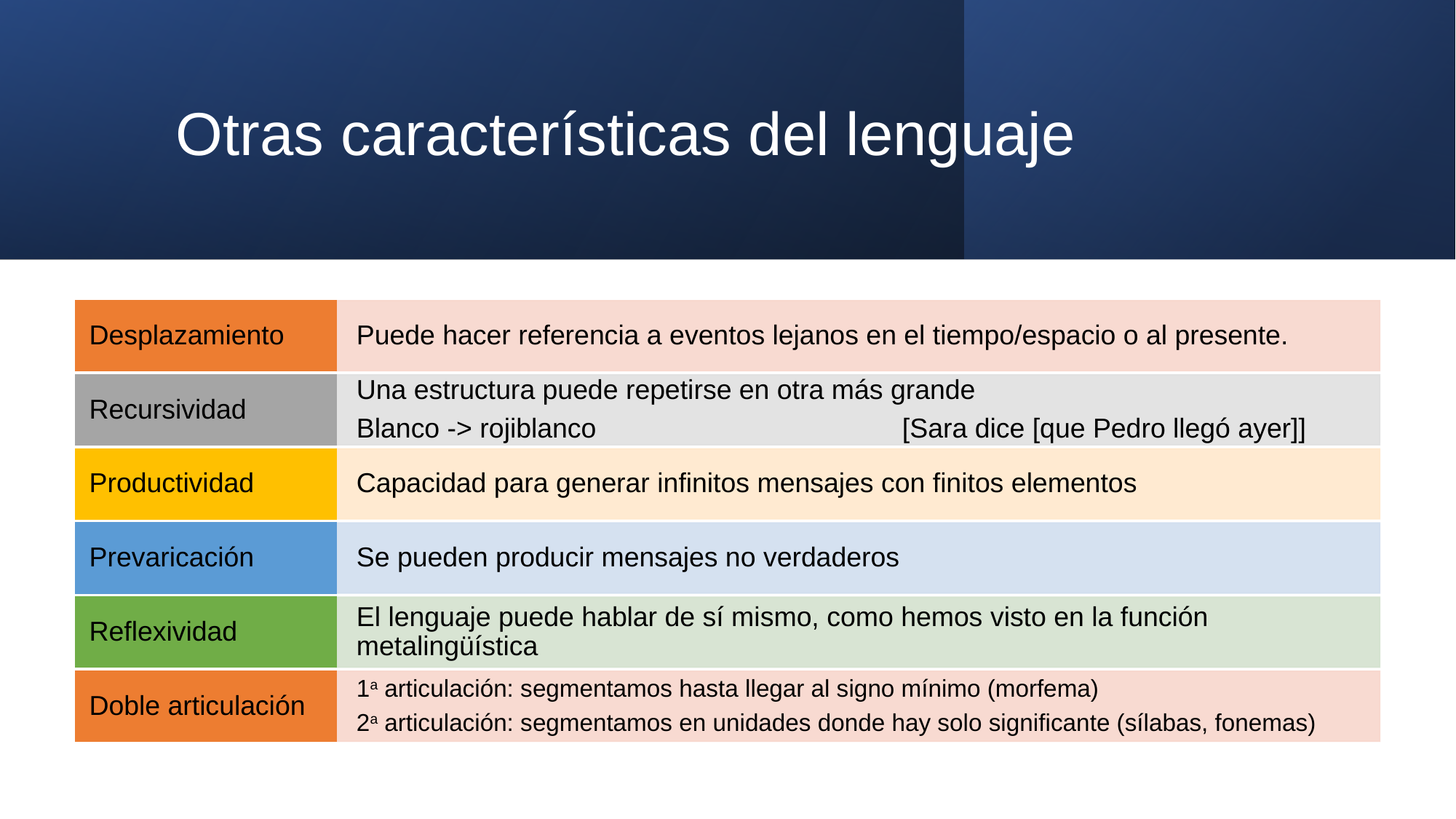

# Otras características del lenguaje
Puede hacer referencia a eventos lejanos en el tiempo/espacio o al presente.
Desplazamiento
Una estructura puede repetirse en otra más grande
Blanco -> rojiblanco			[Sara dice [que Pedro llegó ayer]]
Recursividad
Capacidad para generar infinitos mensajes con finitos elementos
Productividad
Se pueden producir mensajes no verdaderos
Prevaricación
El lenguaje puede hablar de sí mismo, como hemos visto en la función metalingüística
Reflexividad
1a articulación: segmentamos hasta llegar al signo mínimo (morfema)
2a articulación: segmentamos en unidades donde hay solo significante (sílabas, fonemas)
Doble articulación